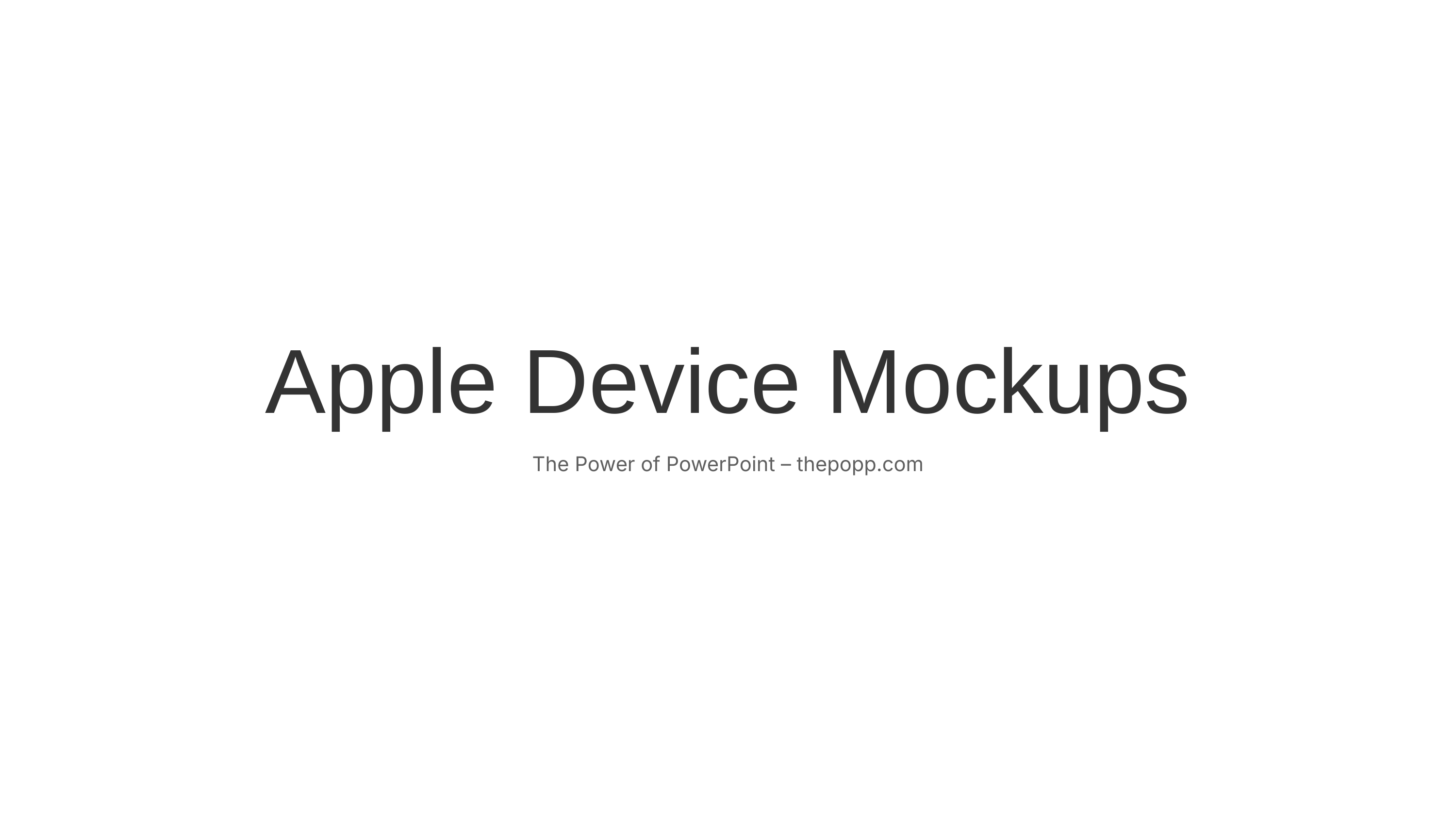

# Apple Device Mockups
The Power of PowerPoint – thepopp.com